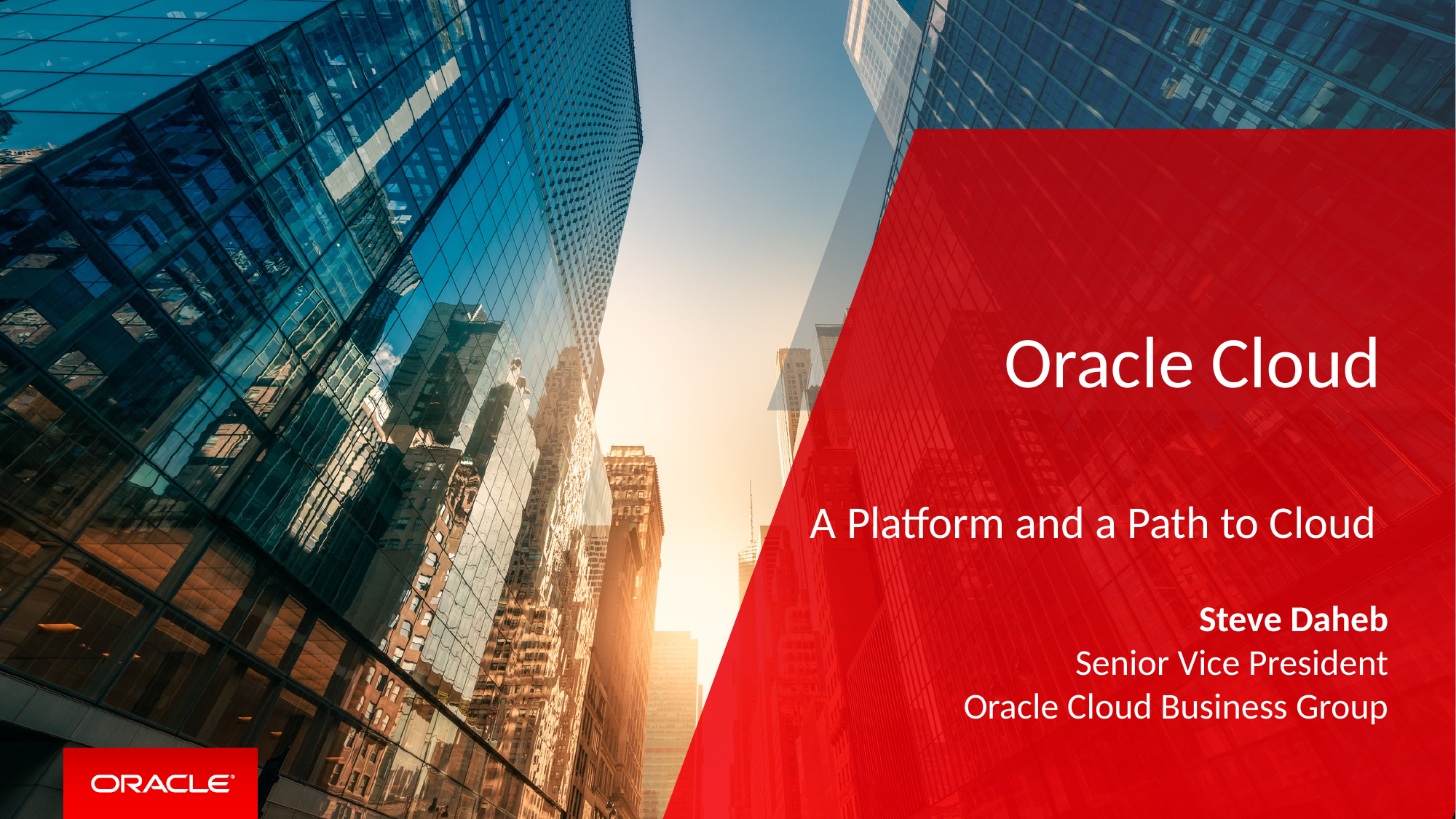

Oracle Cloud
A Platform and a Path to Cloud
Steve Daheb
Senior Vice President
Oracle Cloud Business Group